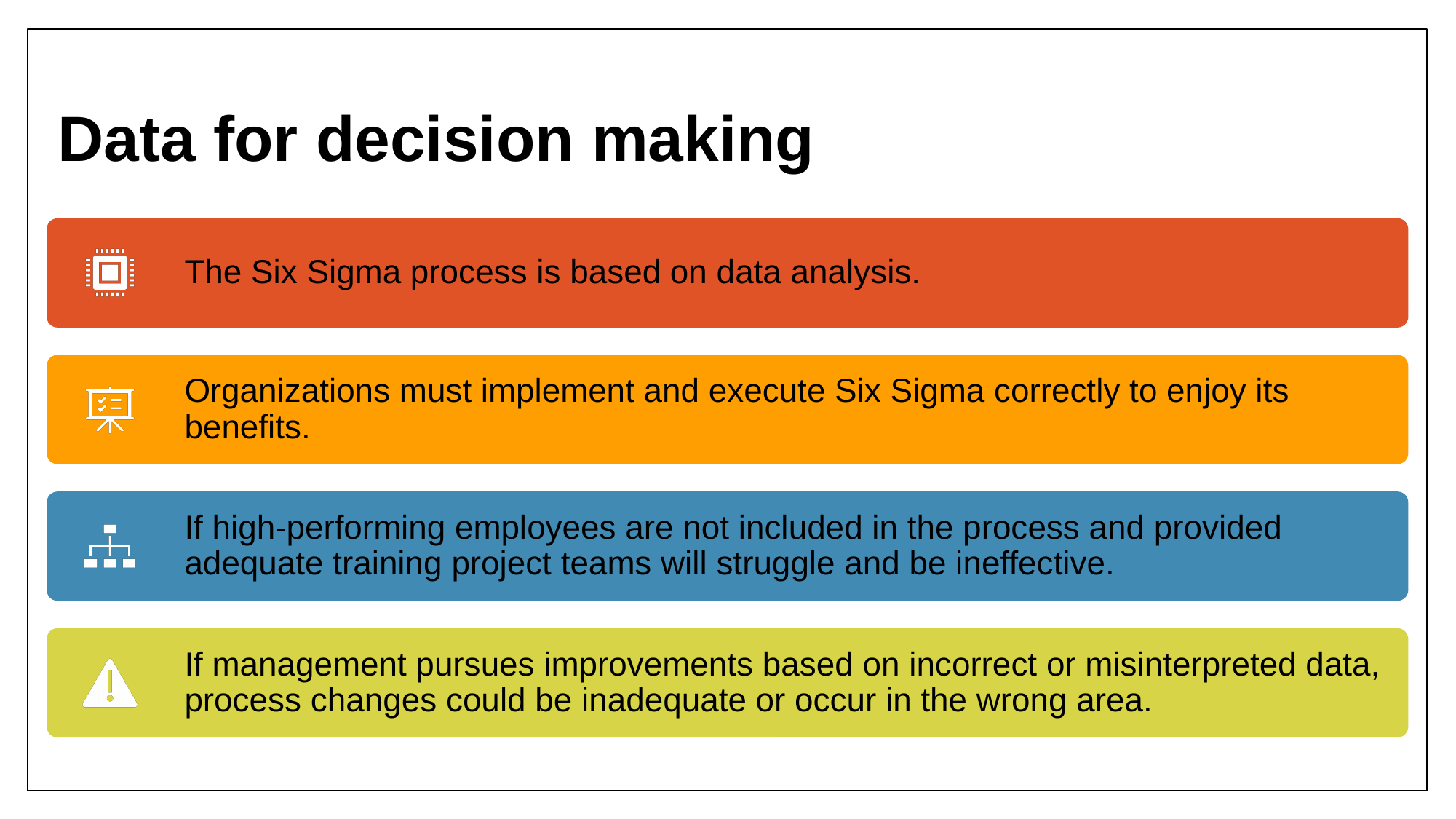

# Data for decision making
The Six Sigma process is based on data analysis.
Organizations must implement and execute Six Sigma correctly to enjoy its benefits.
If high-performing employees are not included in the process and provided adequate training project teams will struggle and be ineffective.
If management pursues improvements based on incorrect or misinterpreted data, process changes could be inadequate or occur in the wrong area.